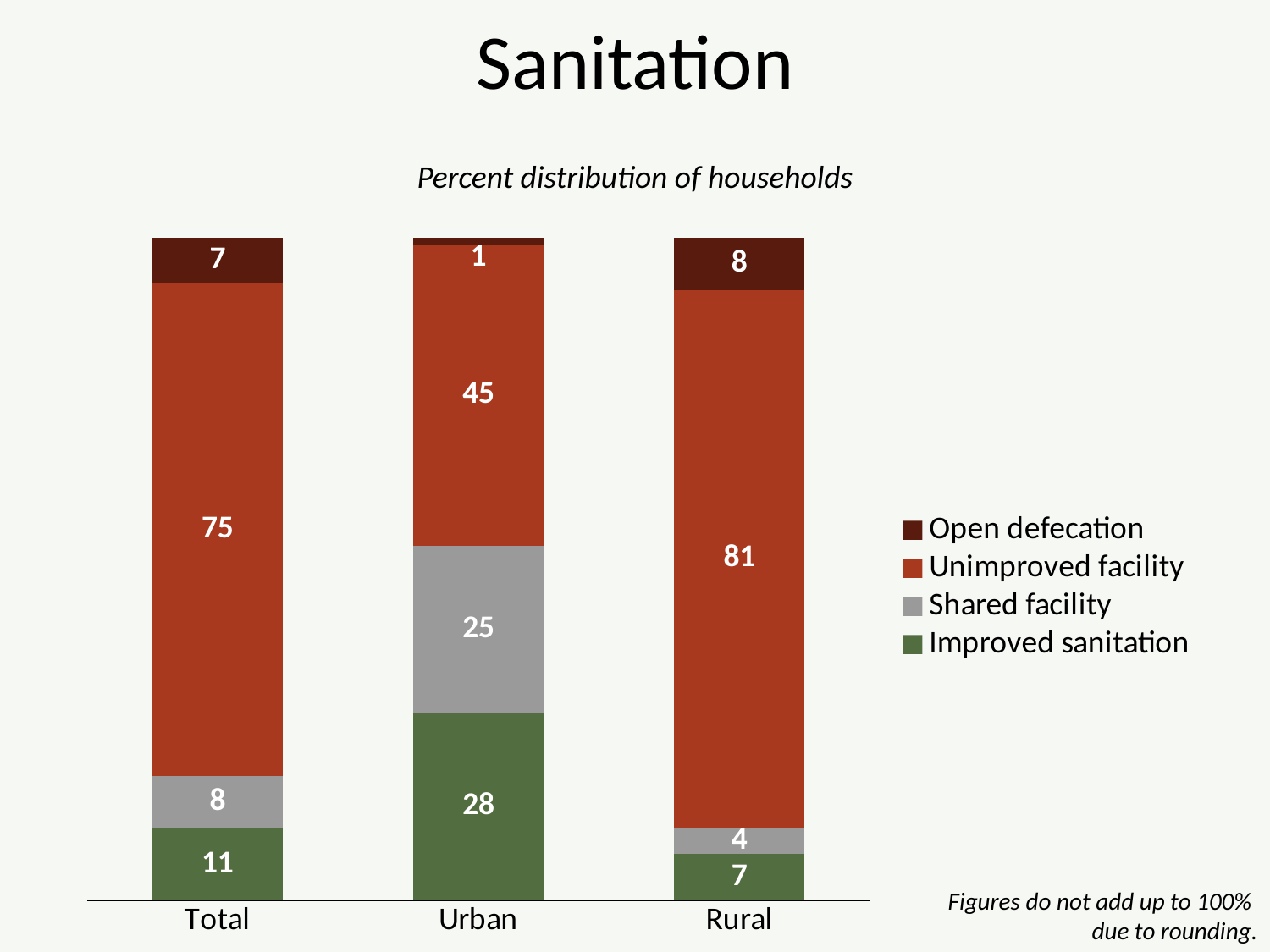

# Sanitation
Percent distribution of households

### Chart

| Category | Improved sanitation | Shared facility | Unimproved facility | Open defecation |
|---|---|---|---|---|
| Total | 11.0 | 8.0 | 75.0 | 7.0 |
| Urban | 28.0 | 25.0 | 45.0 | 1.0 |
| Rural | 7.0 | 4.0 | 81.0 | 8.0 |
Figures do not add up to 100%
due to rounding.